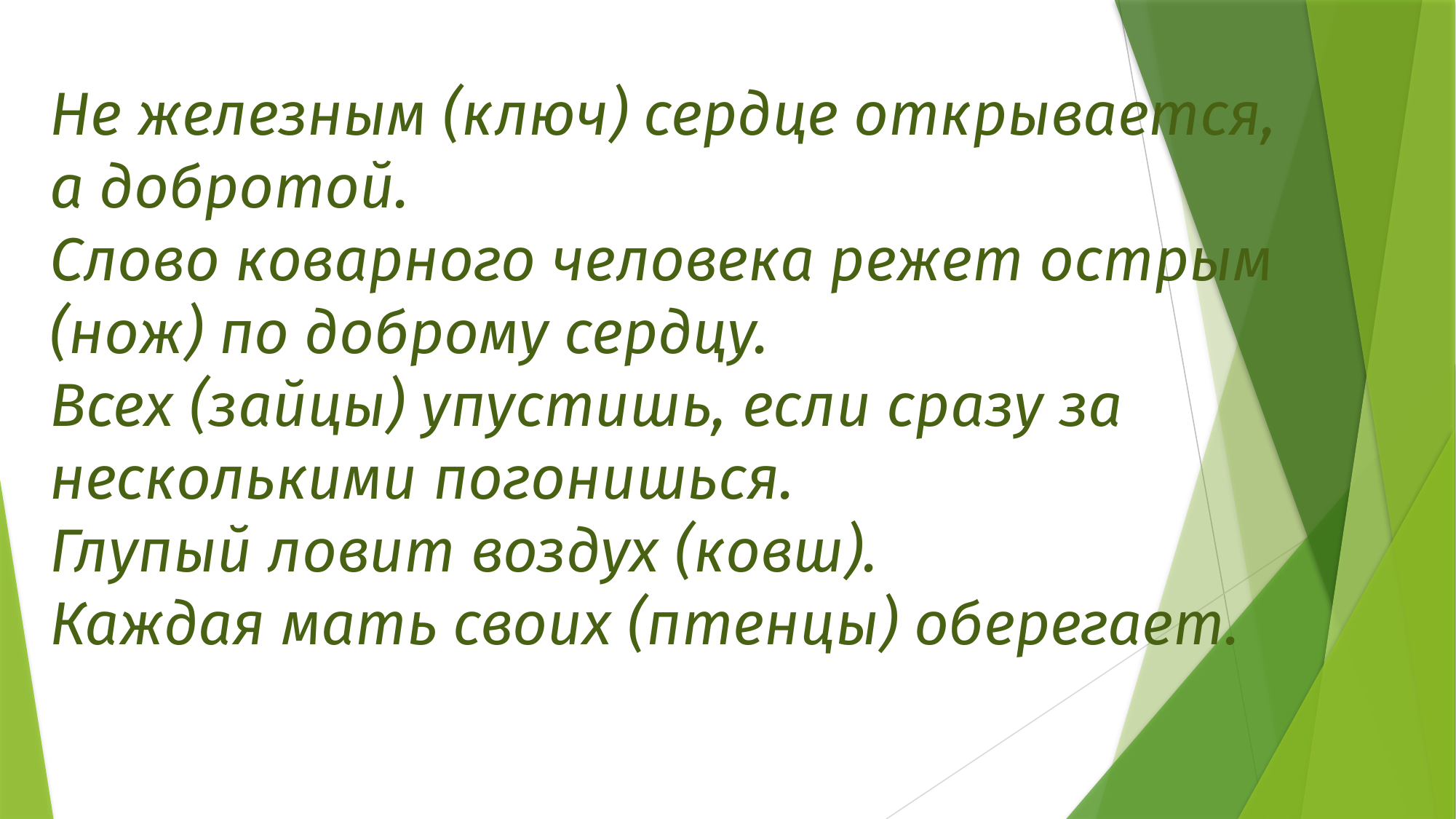

# Не железным (ключ) сердце открывается, а добротой. Слово коварного человека режет острым (нож) по доброму сердцу. Всех (зайцы) упустишь, если сразу за несколькими погонишься. Глупый ловит воздух (ковш). Каждая мать своих (птенцы) оберегает.